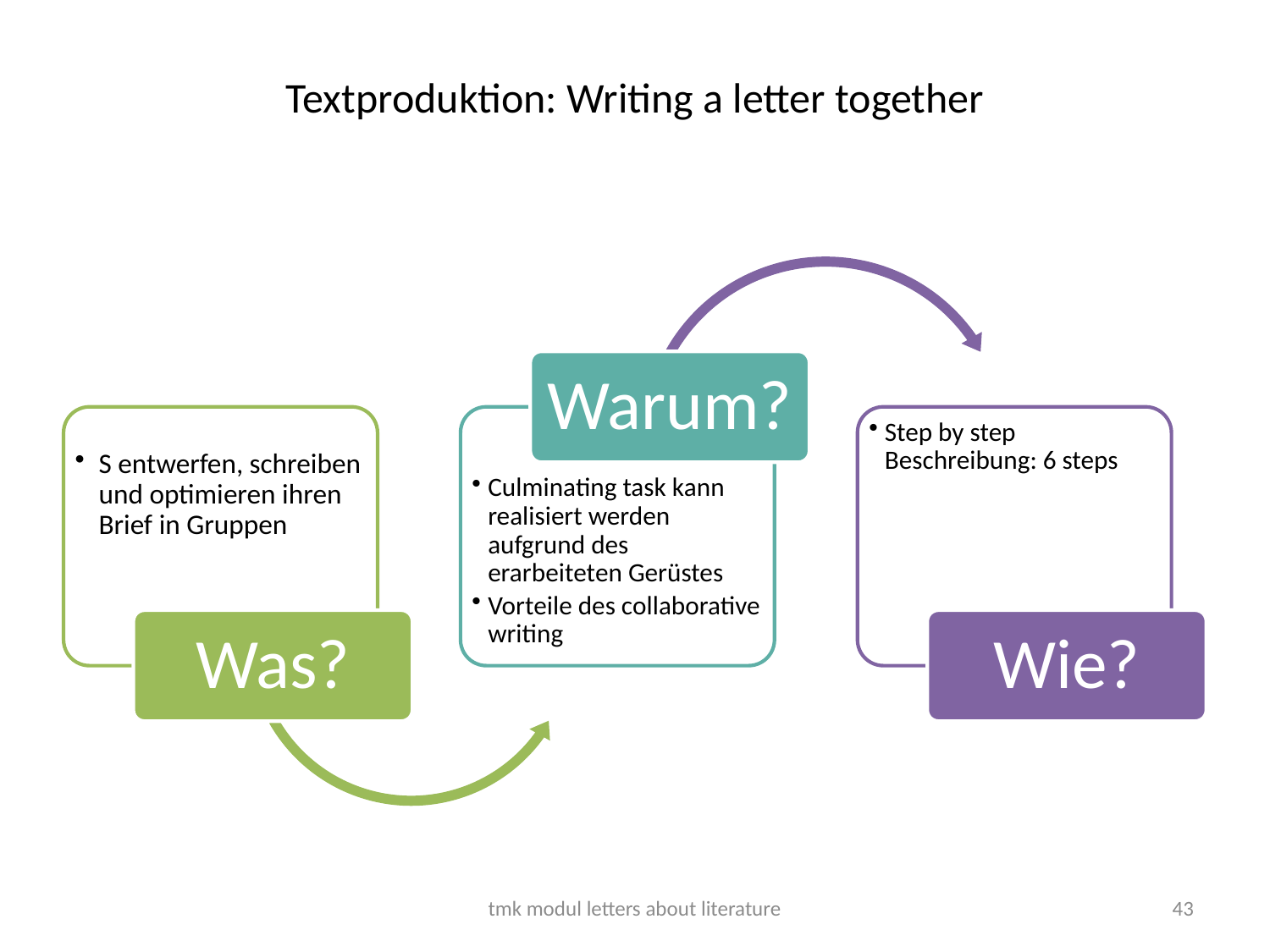

# Textproduktion: Writing a letter together

S entwerfen, schreiben und optimieren ihren Brief in Gruppen
Was?
Culminating task kann realisiert werden aufgrund des erarbeiteten Gerüstes
Vorteile des collaborative writing
Warum?
Step by step Beschreibung: 6 steps
Wie?
tmk modul letters about literature
43